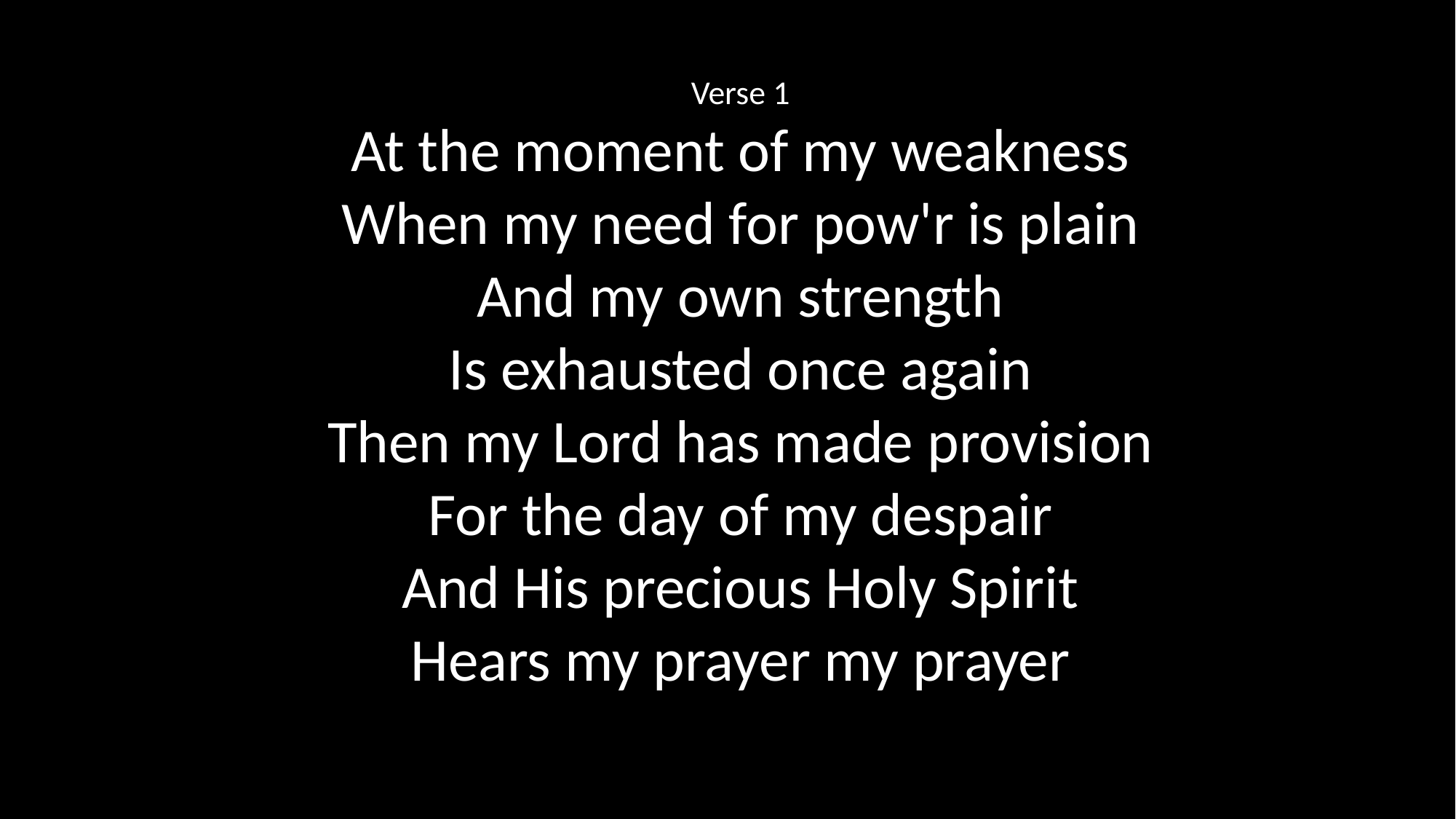

Verse 1
At the moment of my weakness
When my need for pow'r is plain
And my own strength
Is exhausted once again
Then my Lord has made provision
For the day of my despair
And His precious Holy Spirit
Hears my prayer my prayer